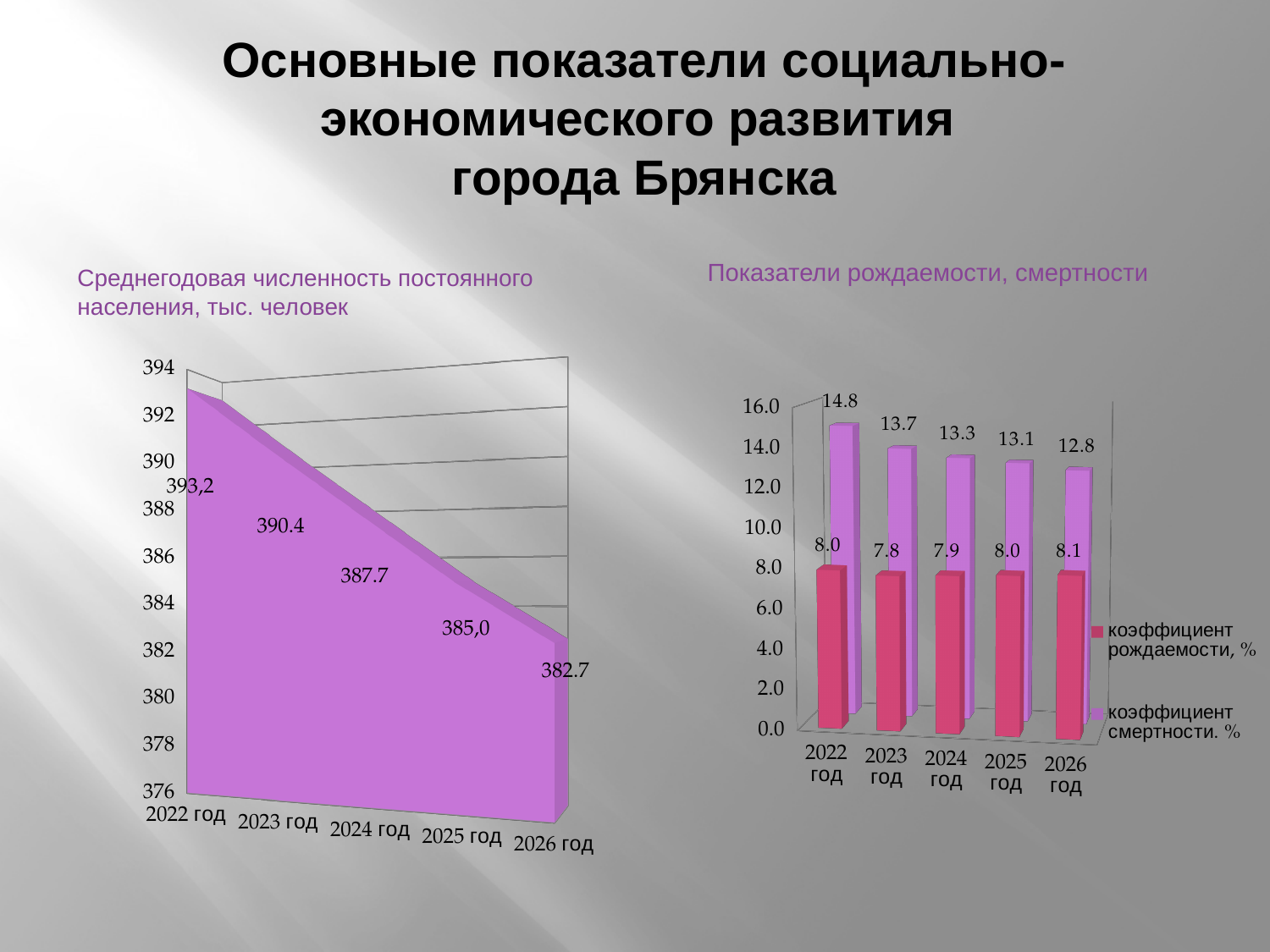

# Основные показатели социально-экономического развития города Брянска
Показатели рождаемости, смертности
Среднегодовая численность постоянного населения, тыс. человек

[unsupported chart]

[unsupported chart]